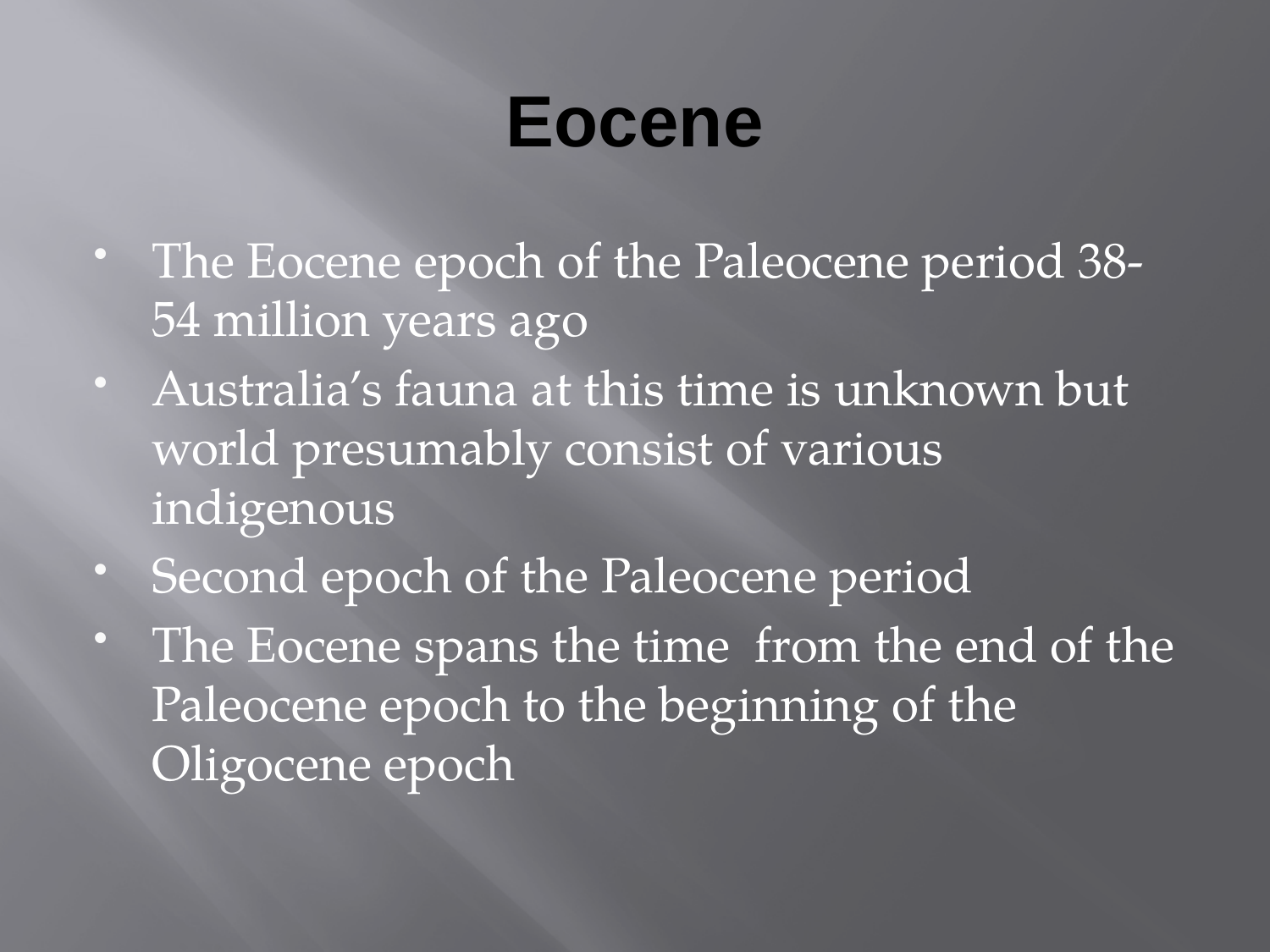

# Eocene
The Eocene epoch of the Paleocene period 38-54 million years ago
Australia’s fauna at this time is unknown but world presumably consist of various indigenous
Second epoch of the Paleocene period
The Eocene spans the time  from the end of the Paleocene epoch to the beginning of the Oligocene epoch